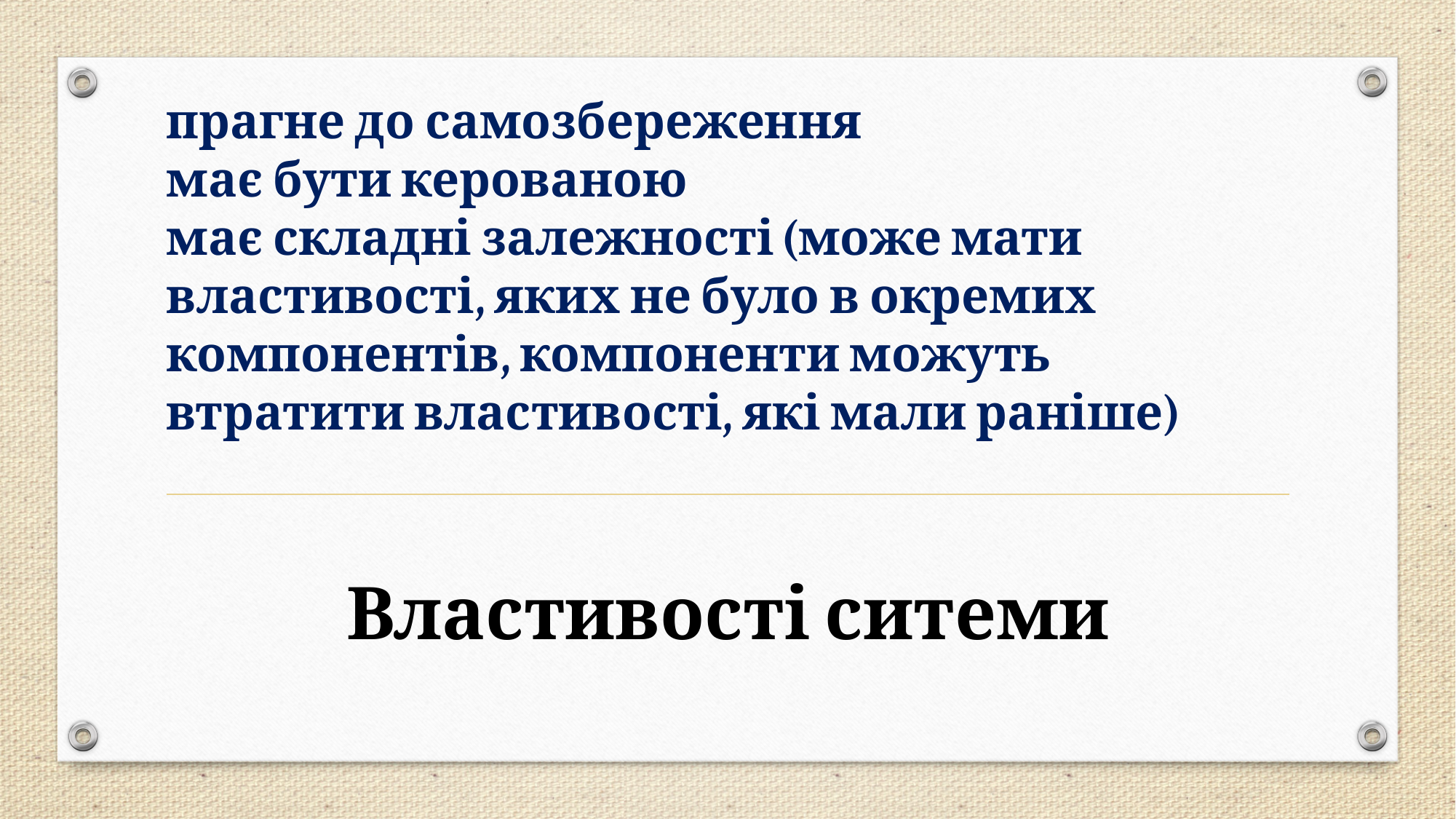

# прагне до самозбереження має бути керованою має складні залежності (може мати властивості, яких не було в окремих компонентів, компоненти можуть втратити властивості, які мали раніше)
Властивості ситеми